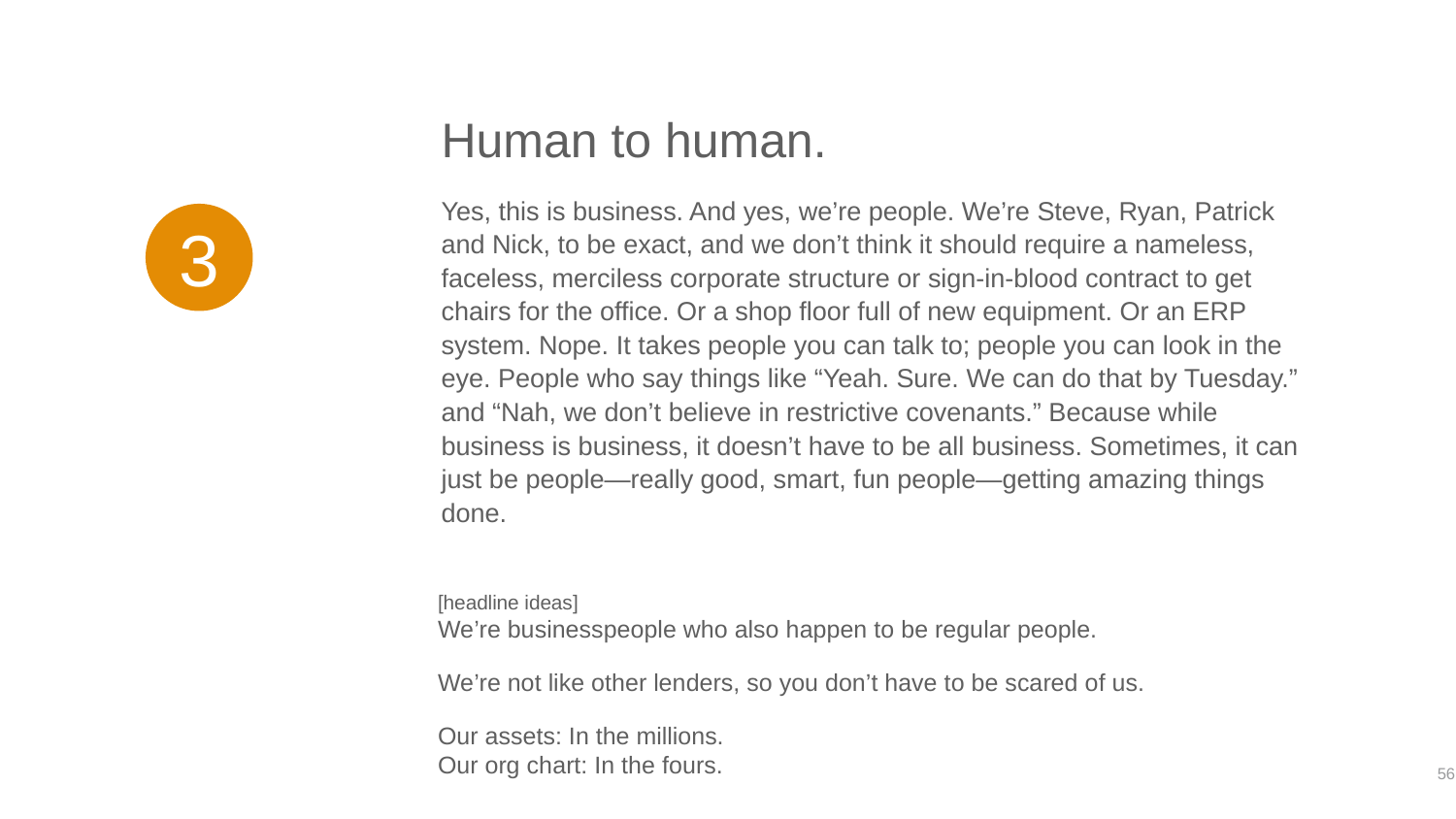

Human to human.
Yes, this is business. And yes, we’re people. We’re Steve, Ryan, Patrick and Nick, to be exact, and we don’t think it should require a nameless, faceless, merciless corporate structure or sign-in-blood contract to get chairs for the office. Or a shop floor full of new equipment. Or an ERP system. Nope. It takes people you can talk to; people you can look in the eye. People who say things like “Yeah. Sure. We can do that by Tuesday.” and “Nah, we don’t believe in restrictive covenants.” Because while business is business, it doesn’t have to be all business. Sometimes, it can just be people—really good, smart, fun people—getting amazing things done.
3
[headline ideas]
We’re businesspeople who also happen to be regular people.
We’re not like other lenders, so you don’t have to be scared of us.
Our assets: In the millions.
Our org chart: In the fours.